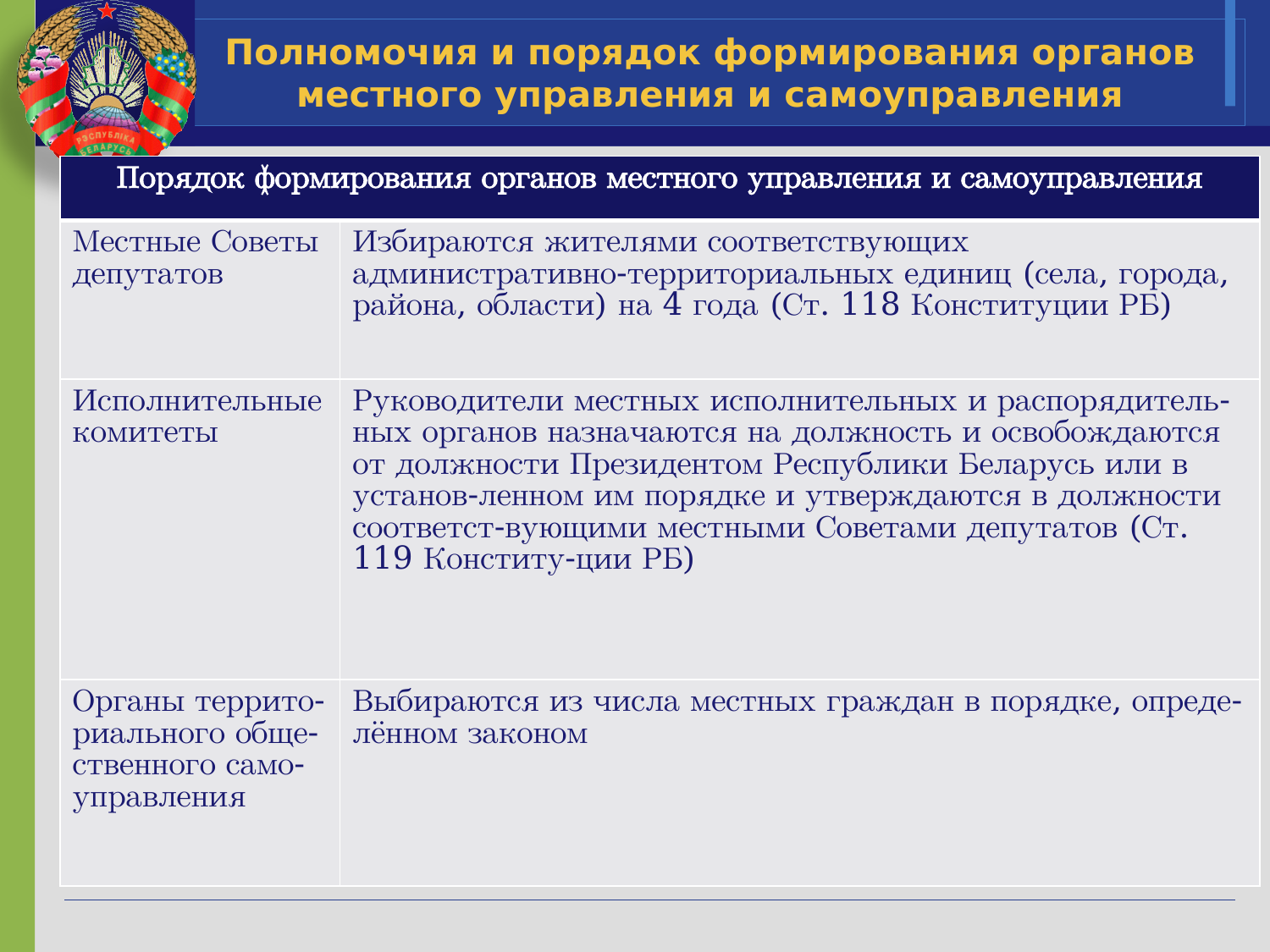

# Полномочия и порядок формирования органов местного управления и самоуправления
| Порядок формирования органов местного управления и самоуправления |  |
| --- | --- |
| Местные Советы депутатов | Избираются жителями соответствующих административно-территориальных единиц (села, города, района, области) на 4 года (Ст. 118 Конституции РБ) |
| Исполнительные комитеты | Руководители местных исполнительных и распорядитель-ных органов назначаются на должность и освобождаются от должности Президентом Республики Беларусь или в установ-ленном им порядке и утверждаются в должности соответст-вующими местными Советами депутатов (Ст. 119 Конститу-ции РБ) |
| Органы террито-риального обще-ственного само-управления | Выбираются из числа местных граждан в порядке, опреде-лённом законом |